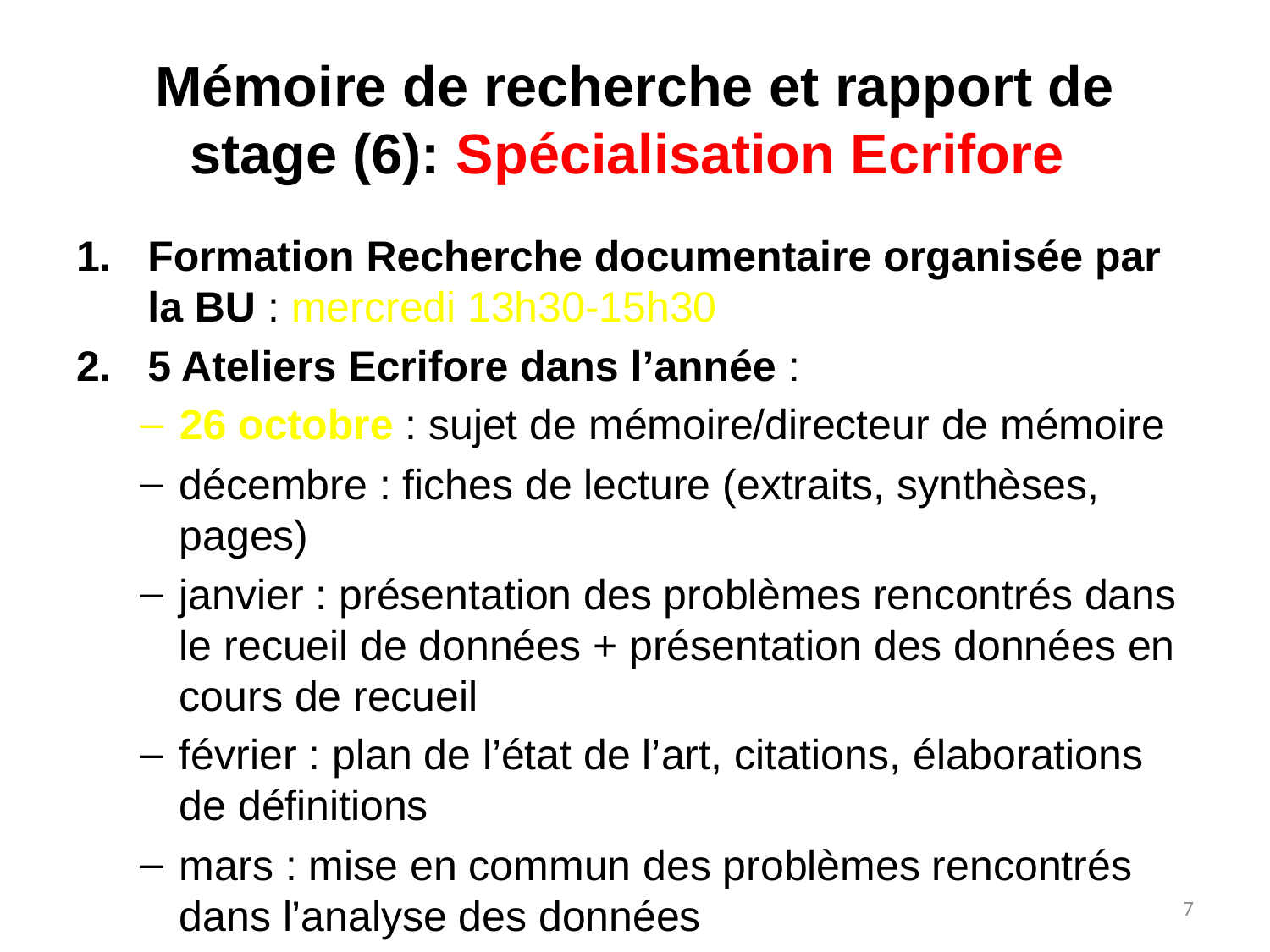

# Mémoire de recherche et rapport de stage (6): Spécialisation Ecrifore
Formation Recherche documentaire organisée par la BU : mercredi 13h30-15h30
5 Ateliers Ecrifore dans l’année :
26 octobre : sujet de mémoire/directeur de mémoire
décembre : fiches de lecture (extraits, synthèses, pages)
janvier : présentation des problèmes rencontrés dans le recueil de données + présentation des données en cours de recueil
février : plan de l’état de l’art, citations, élaborations de définitions
mars : mise en commun des problèmes rencontrés dans l’analyse des données
7